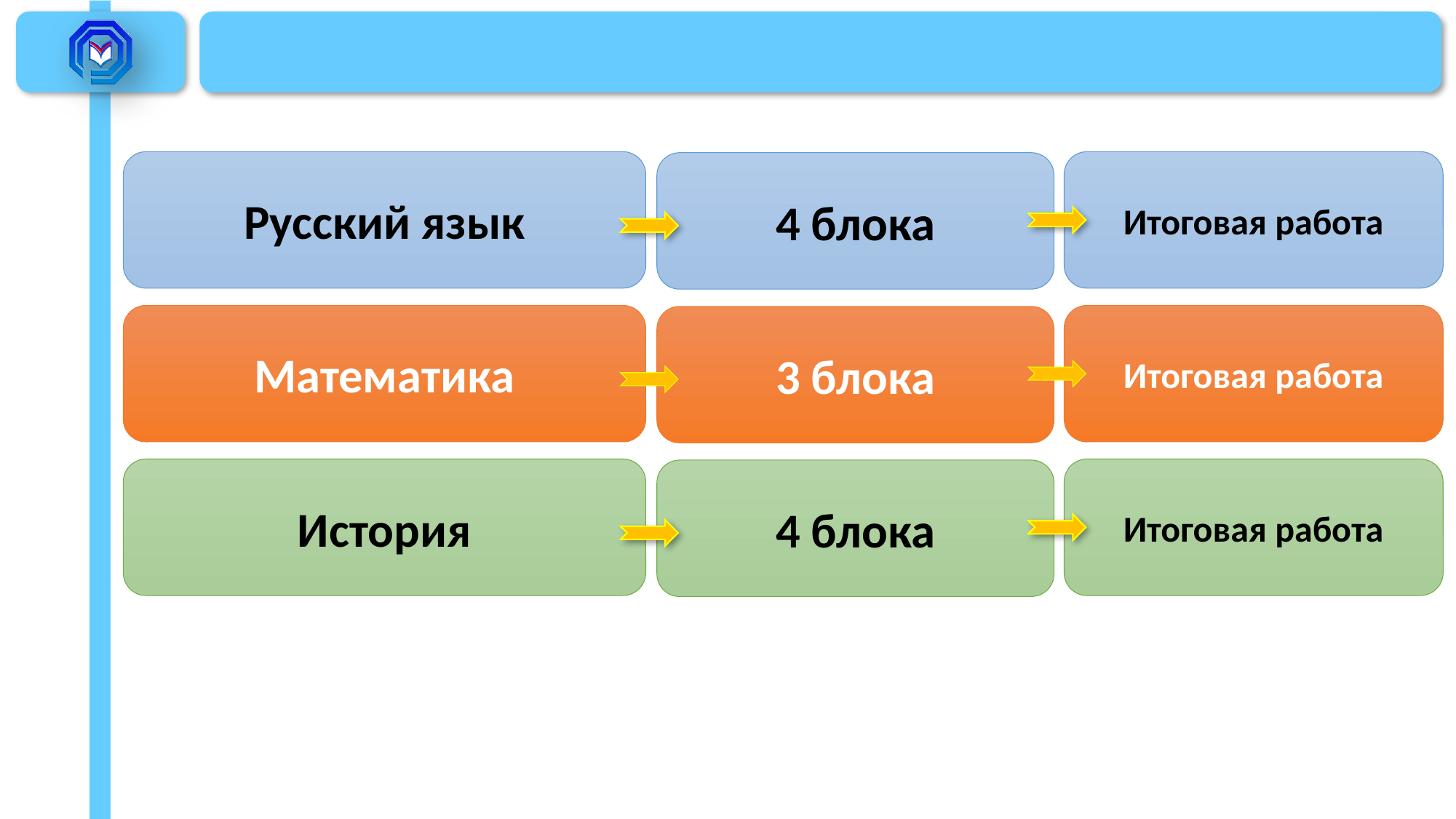

Русский язык
Итоговая работа
4 блока

Математика
Итоговая работа
3 блока

История
Итоговая работа
4 блока